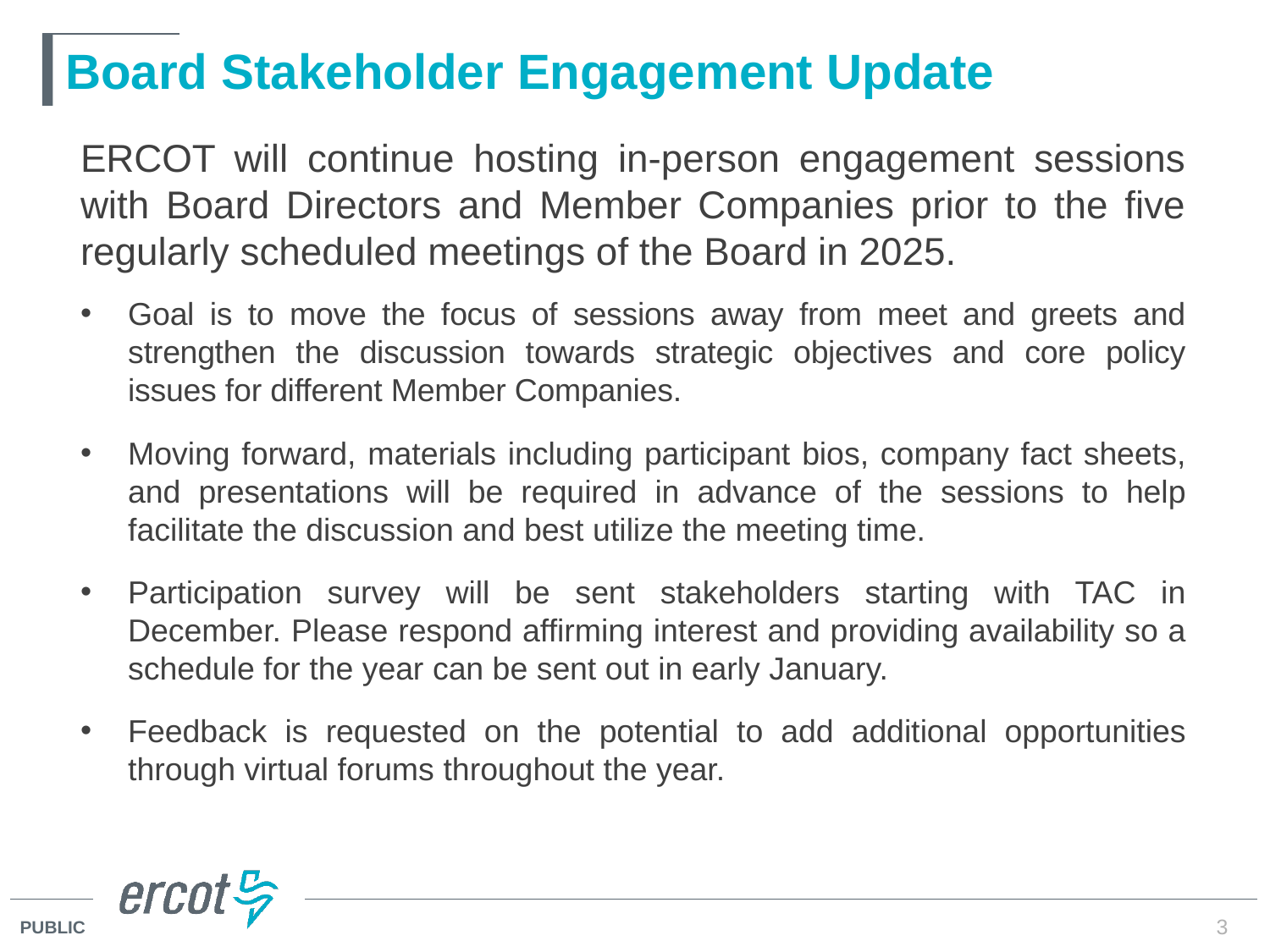

# Board Stakeholder Engagement Update
ERCOT will continue hosting in-person engagement sessions with Board Directors and Member Companies prior to the five regularly scheduled meetings of the Board in 2025.

Goal is to move the focus of sessions away from meet and greets and strengthen the discussion towards strategic objectives and core policy issues for different Member Companies.
Moving forward, materials including participant bios, company fact sheets, and presentations will be required in advance of the sessions to help facilitate the discussion and best utilize the meeting time.
Participation survey will be sent stakeholders starting with TAC in December. Please respond affirming interest and providing availability so a schedule for the year can be sent out in early January.
Feedback is requested on the potential to add additional opportunities through virtual forums throughout the year.

3